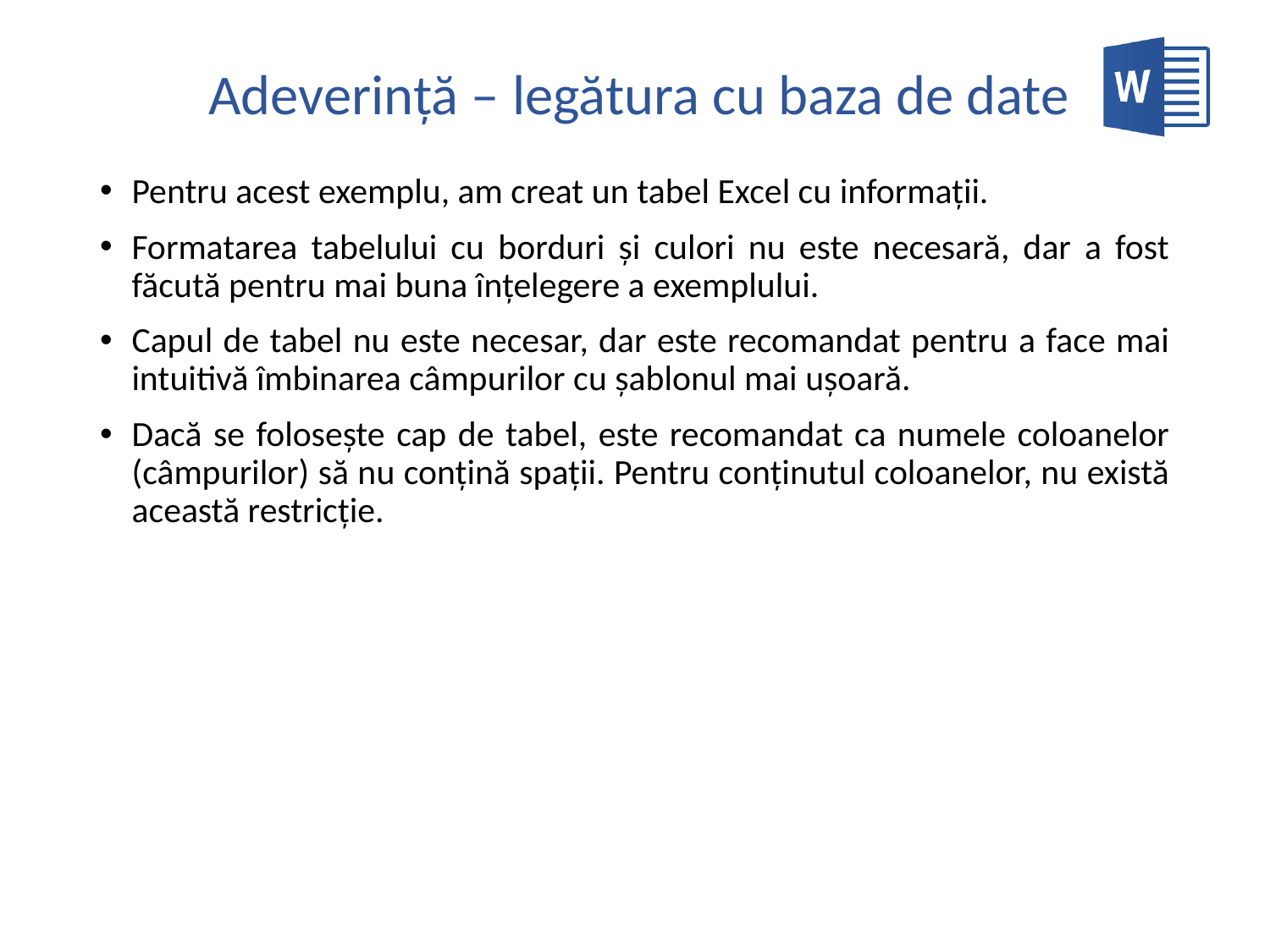

# Adeverinţă – legătura cu baza de date
Pentru acest exemplu, am creat un tabel Excel cu informaţii.
Formatarea tabelului cu borduri şi culori nu este necesară, dar a fost făcută pentru mai buna înţelegere a exemplului.
Capul de tabel nu este necesar, dar este recomandat pentru a face mai intuitivă îmbinarea câmpurilor cu şablonul mai uşoară.
Dacă se foloseşte cap de tabel, este recomandat ca numele coloanelor (câmpurilor) să nu conţină spaţii. Pentru conţinutul coloanelor, nu există această restricţie.